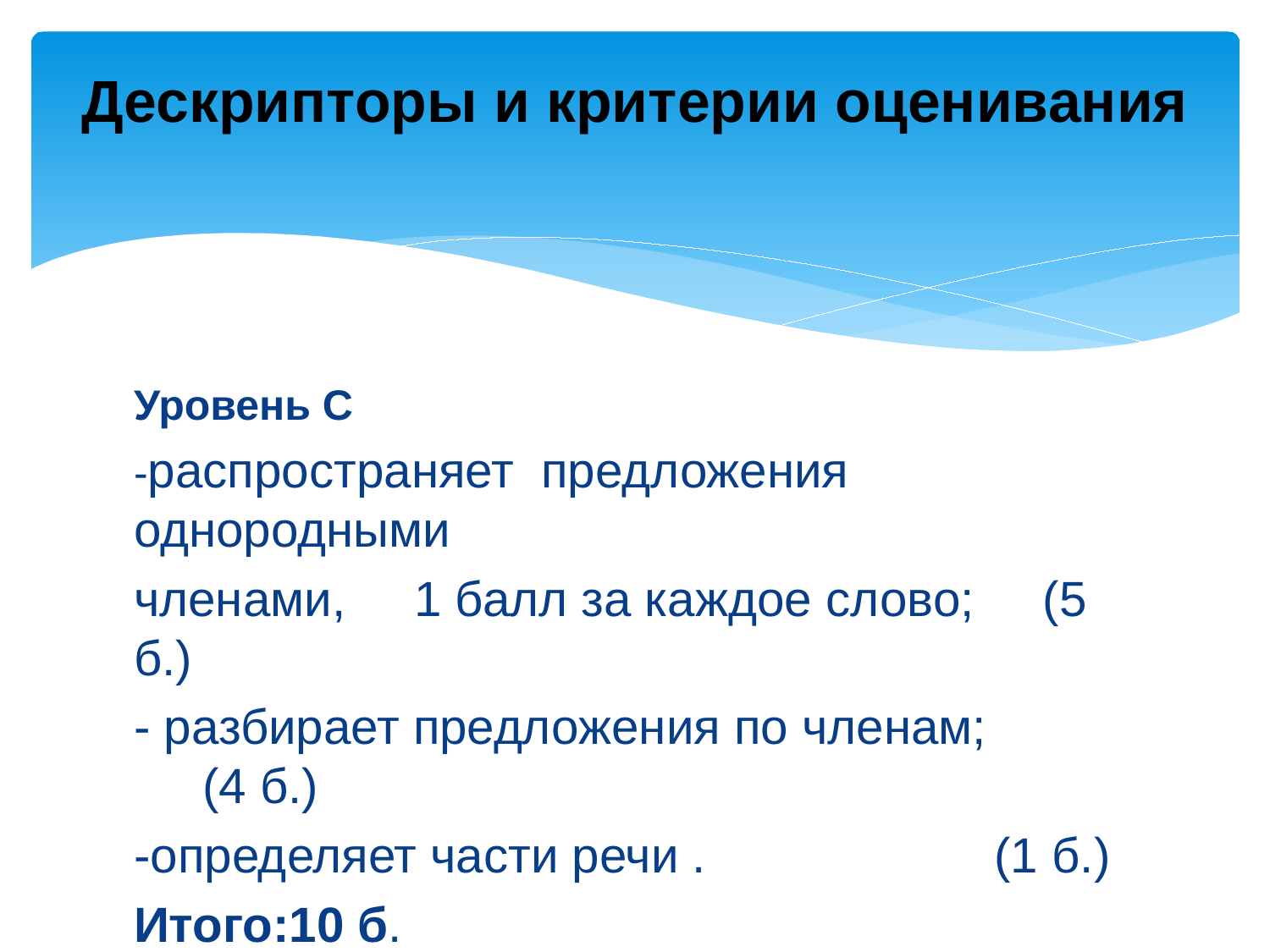

# Дескрипторы и критерии оценивания
Уровень С
-распространяет  предложения однородными
членами,     1 балл за каждое слово;     (5 б.)
- разбирает предложения по членам;                (4 б.)
-определяет части речи .                     (1 б.)
Итого:10 б.